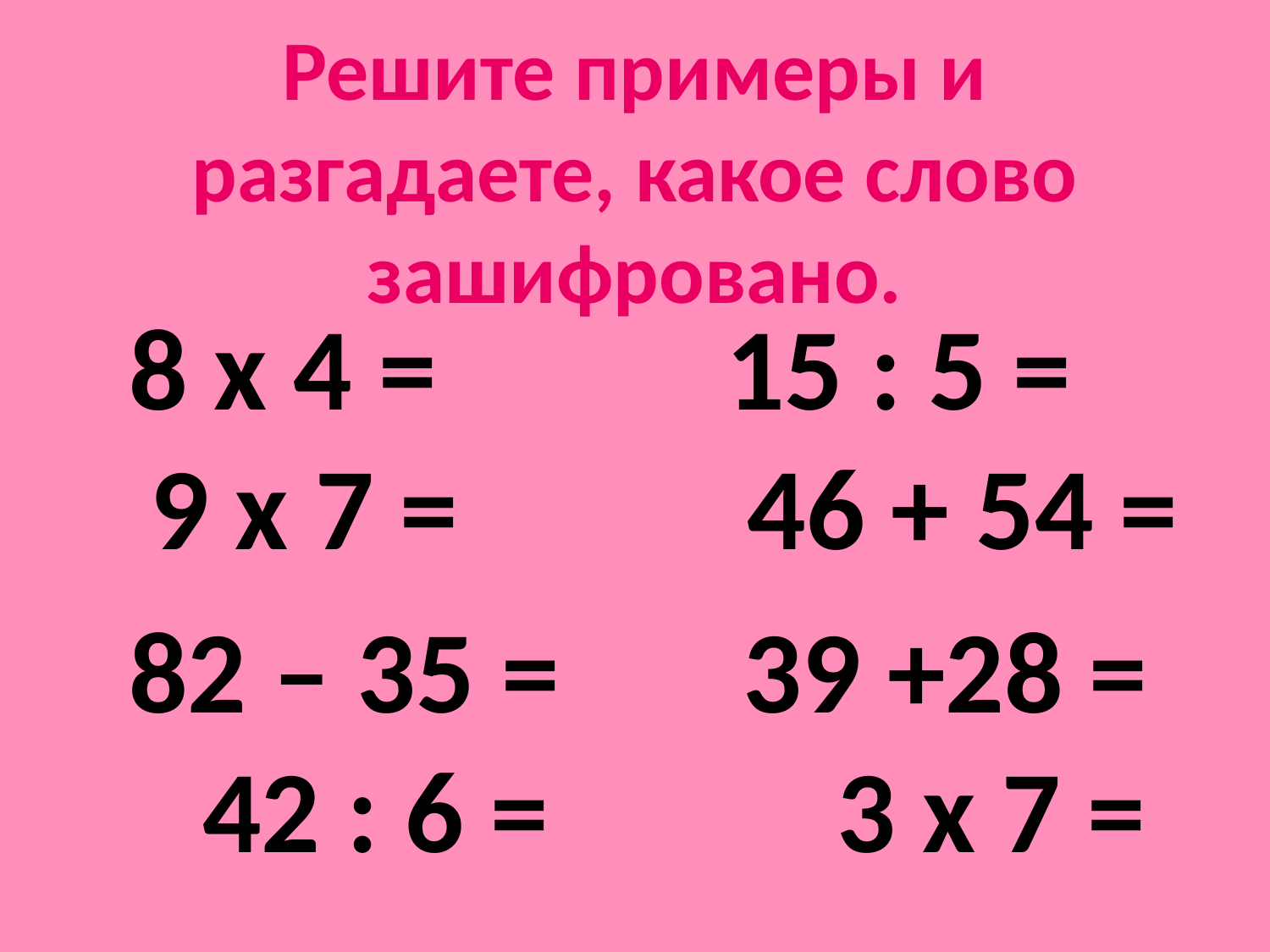

# Решите примеры и разгадаете, какое слово зашифровано.
  8 х 4 =           15 : 5 =      9 х 7 =           46 + 54 =
  82 – 35 =       39 +28 =     42 : 6 =           3 х 7 =